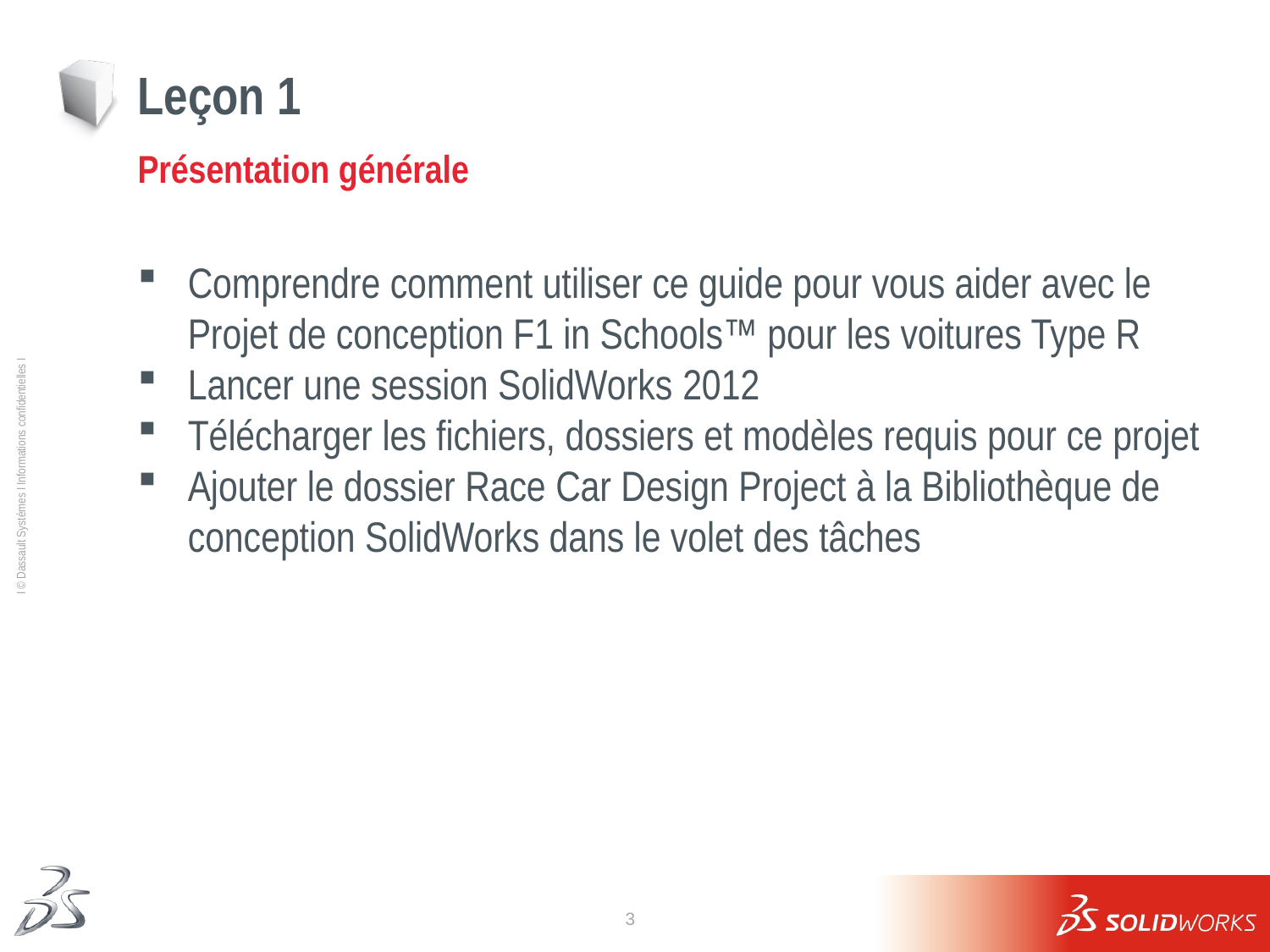

# Leçon 1
Présentation générale
Comprendre comment utiliser ce guide pour vous aider avec le Projet de conception F1 in Schools™ pour les voitures Type R
Lancer une session SolidWorks 2012
Télécharger les fichiers, dossiers et modèles requis pour ce projet
Ajouter le dossier Race Car Design Project à la Bibliothèque de conception SolidWorks dans le volet des tâches